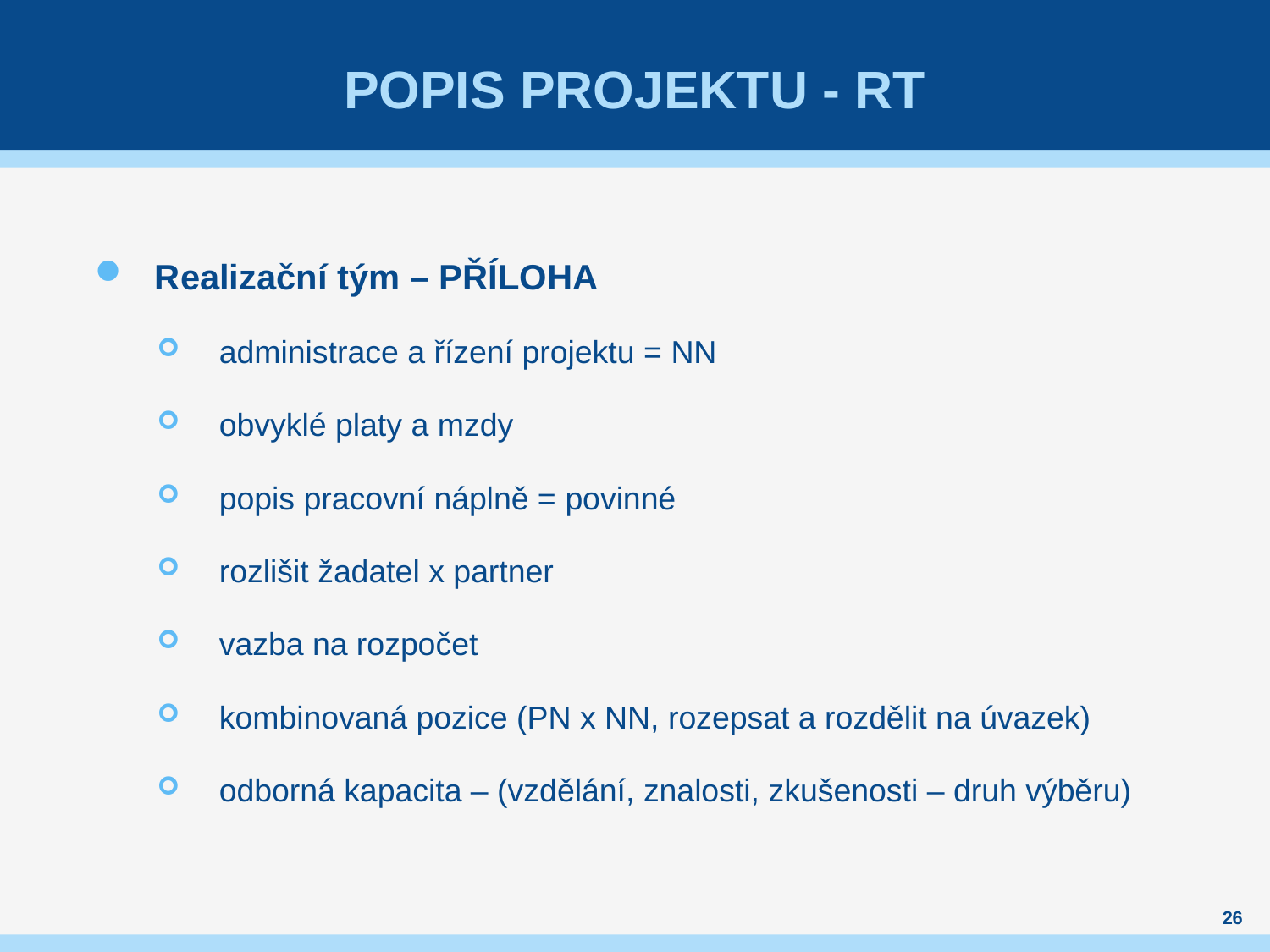

# Popis projektu - RT
Realizační tým – PŘÍLOHA
administrace a řízení projektu = NN
obvyklé platy a mzdy
popis pracovní náplně = povinné
rozlišit žadatel x partner
vazba na rozpočet
kombinovaná pozice (PN x NN, rozepsat a rozdělit na úvazek)
odborná kapacita – (vzdělání, znalosti, zkušenosti – druh výběru)

26